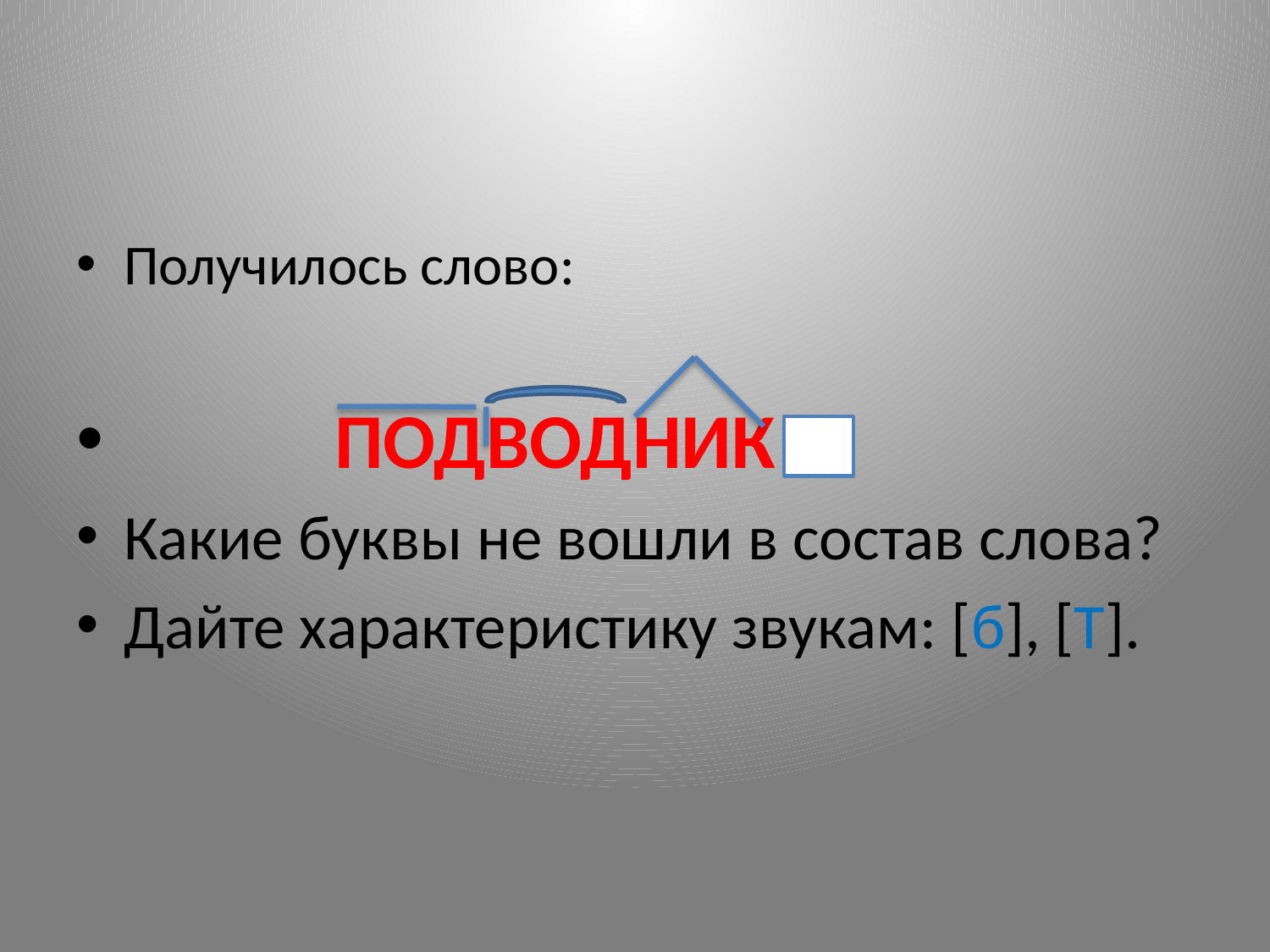

#
Получилось слово:

            ПОДВОДНИК
Какие буквы не вошли в состав слова?
Дайте характеристику звукам: [б], [Т].